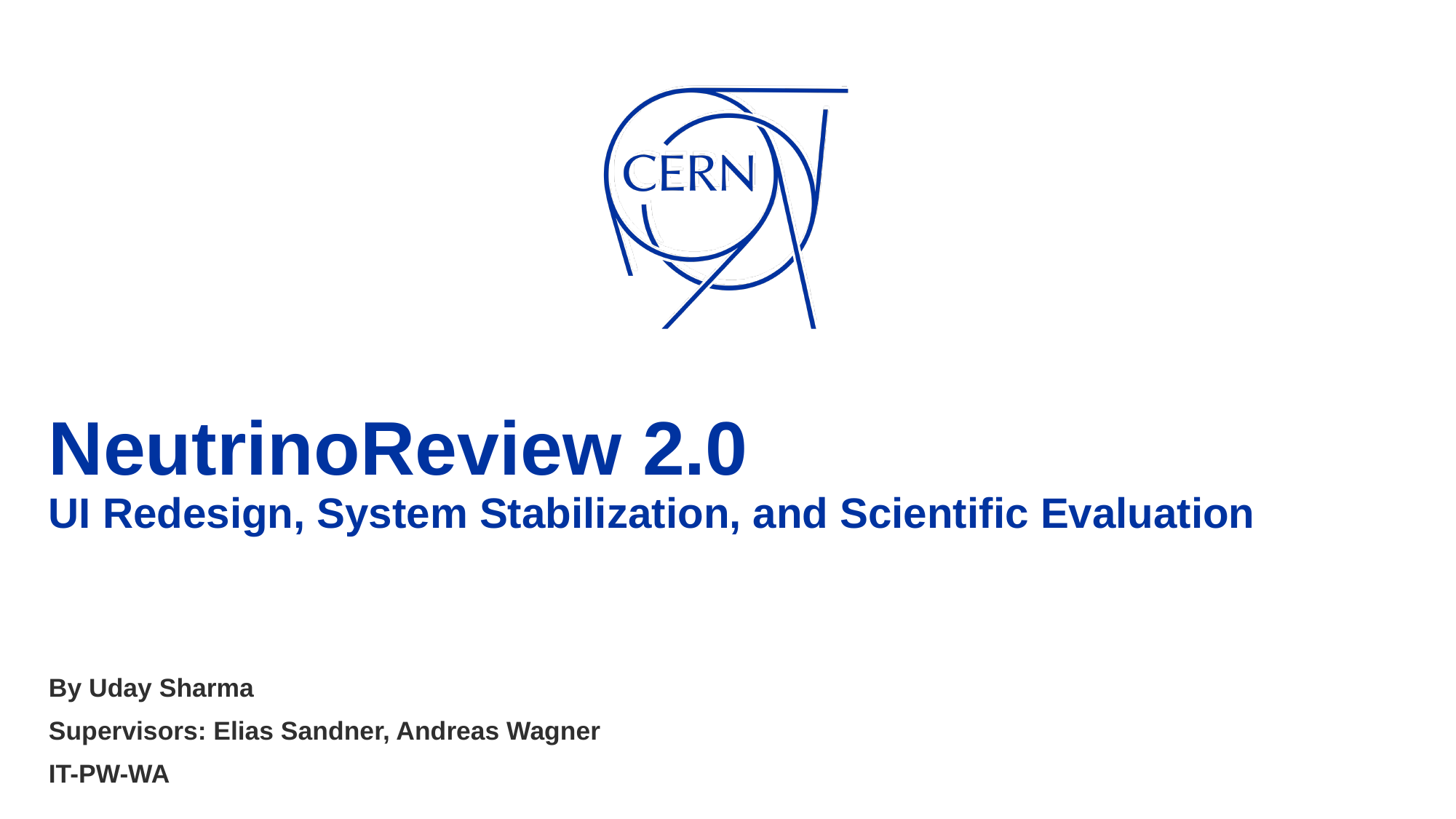

# NeutrinoReview 2.0 UI Redesign, System Stabilization, and Scientific Evaluation
By Uday Sharma
Supervisors: Elias Sandner, Andreas Wagner
IT-PW-WA